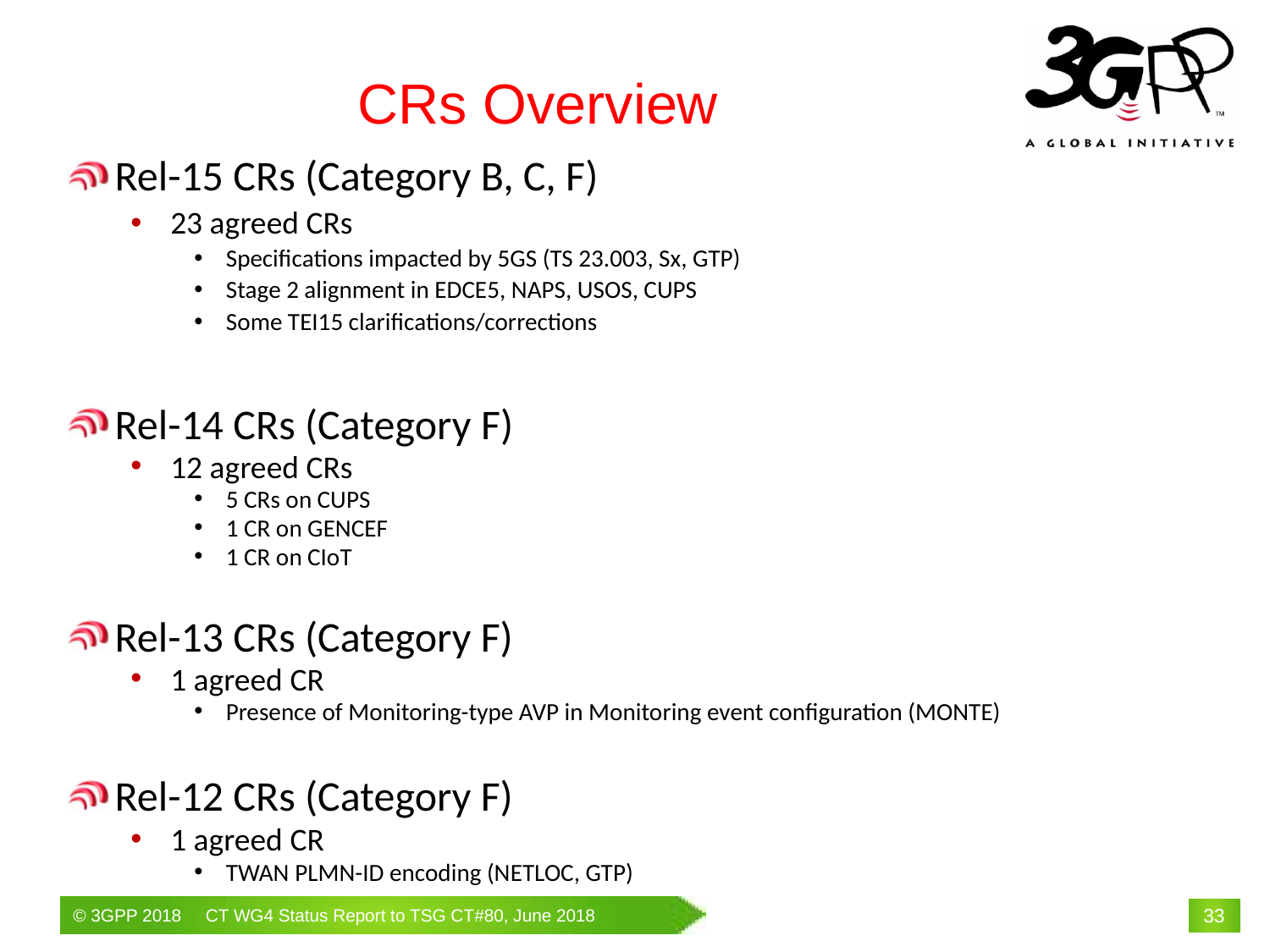

# CRs Overview
Rel-15 CRs (Category B, C, F)
23 agreed CRs
Specifications impacted by 5GS (TS 23.003, Sx, GTP)
Stage 2 alignment in EDCE5, NAPS, USOS, CUPS
Some TEI15 clarifications/corrections

Rel-14 CRs (Category F)
12 agreed CRs
5 CRs on CUPS
1 CR on GENCEF
1 CR on CIoT

Rel-13 CRs (Category F)
1 agreed CR
Presence of Monitoring-type AVP in Monitoring event configuration (MONTE)

Rel-12 CRs (Category F)
1 agreed CR
TWAN PLMN-ID encoding (NETLOC, GTP)